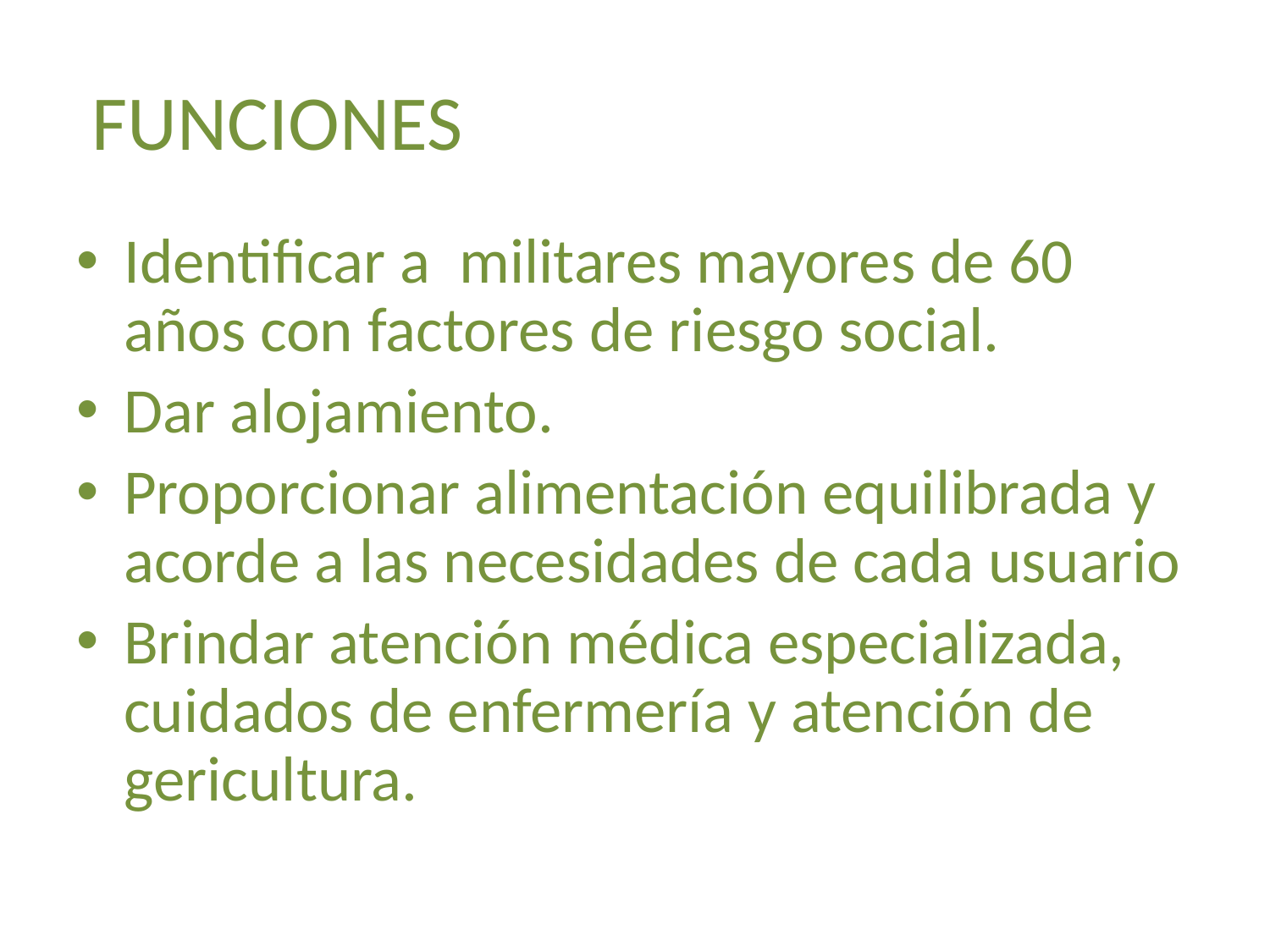

# FUNCIONES
Identificar a  militares mayores de 60 años con factores de riesgo social.
Dar alojamiento.
Proporcionar alimentación equilibrada y acorde a las necesidades de cada usuario
Brindar atención médica especializada, cuidados de enfermería y atención de gericultura.